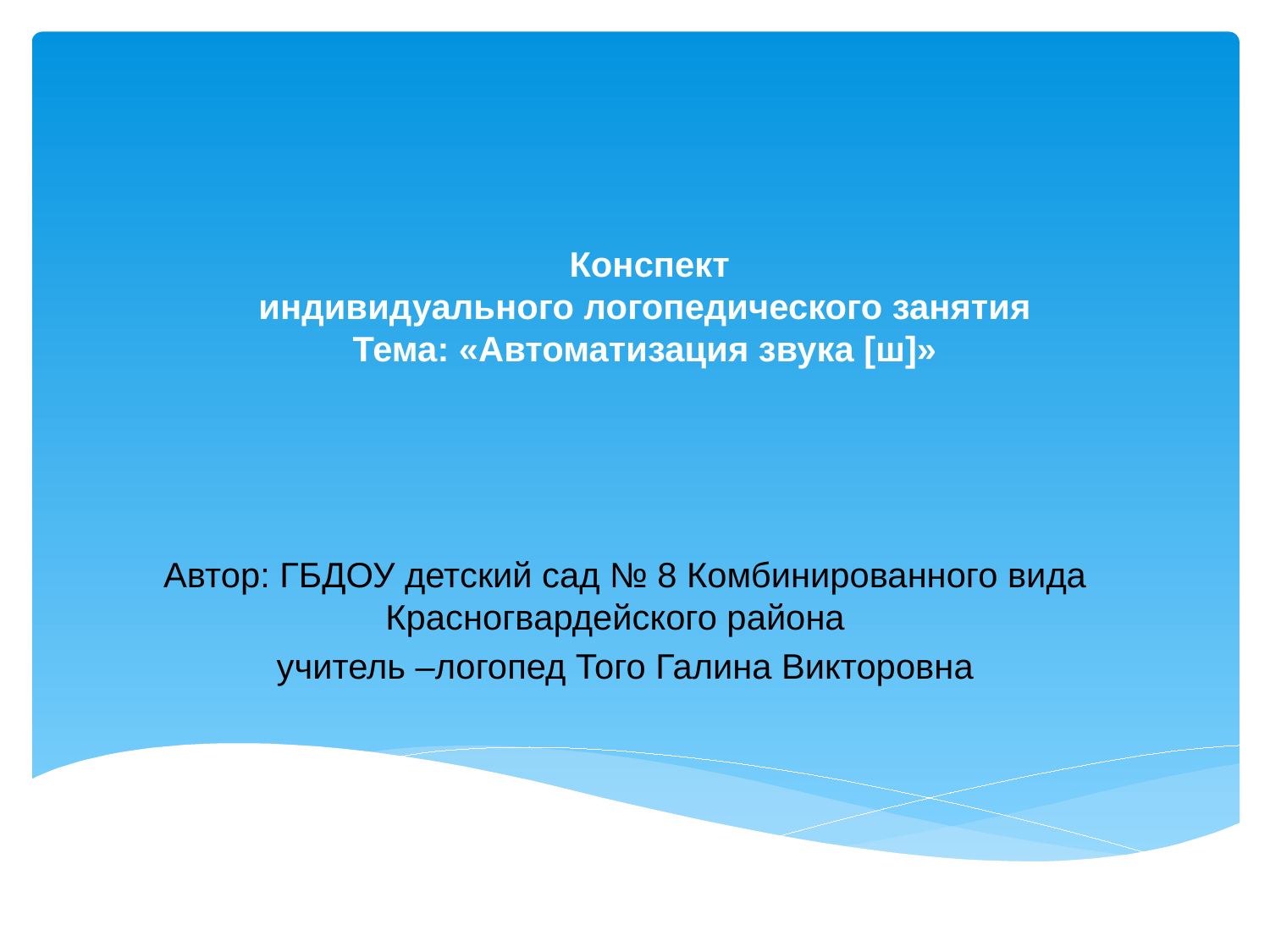

# Конспект индивидуального логопедического занятия Тема: «Автоматизация звука [ш]»
Автор: ГБДОУ детский сад № 8 Комбинированного вида Красногвардейского района
учитель –логопед Того Галина Викторовна